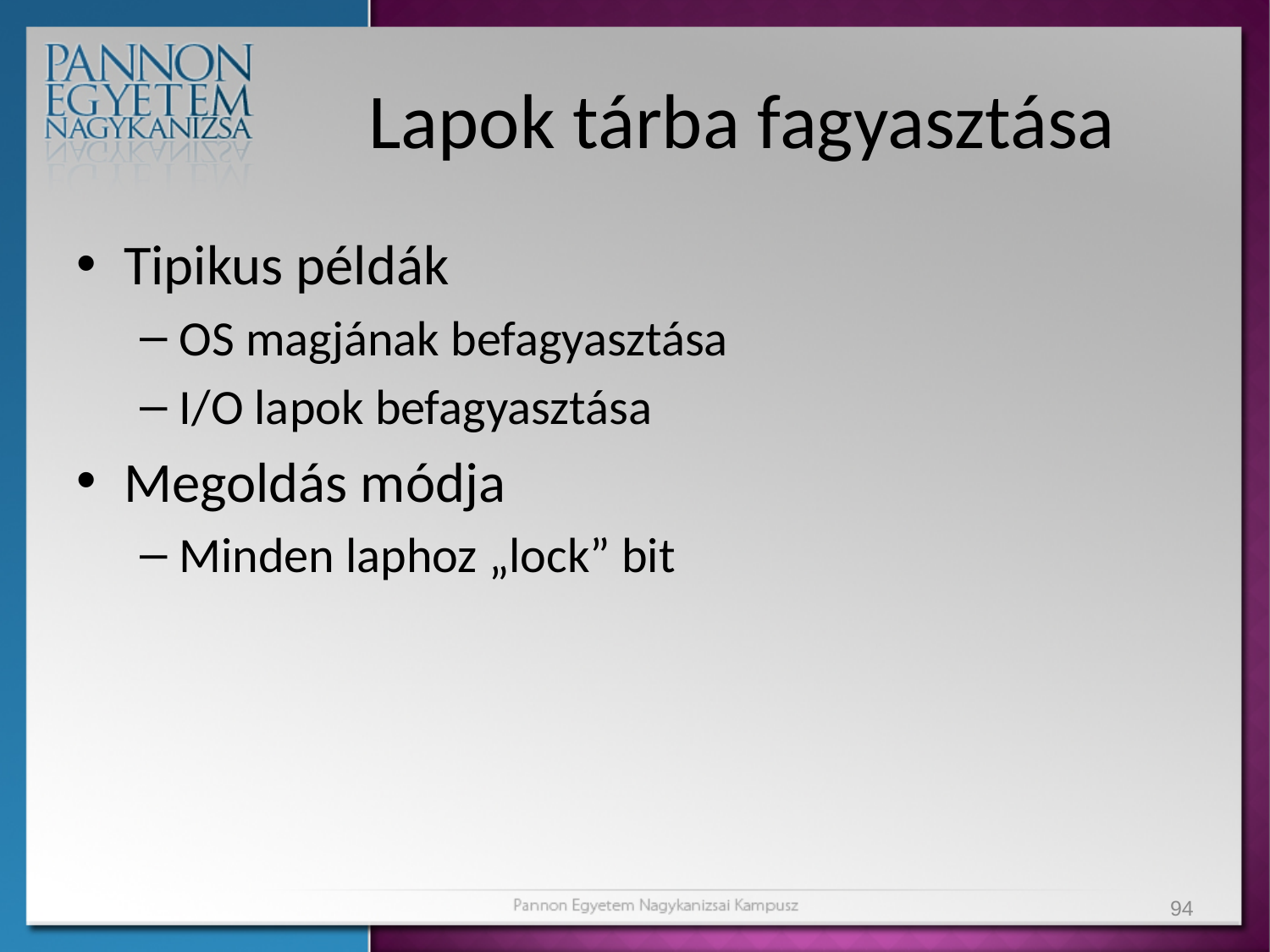

# Lapok tárba fagyasztása
Tipikus példák
OS magjának befagyasztása
I/O lapok befagyasztása
Megoldás módja
Minden laphoz „lock” bit
94